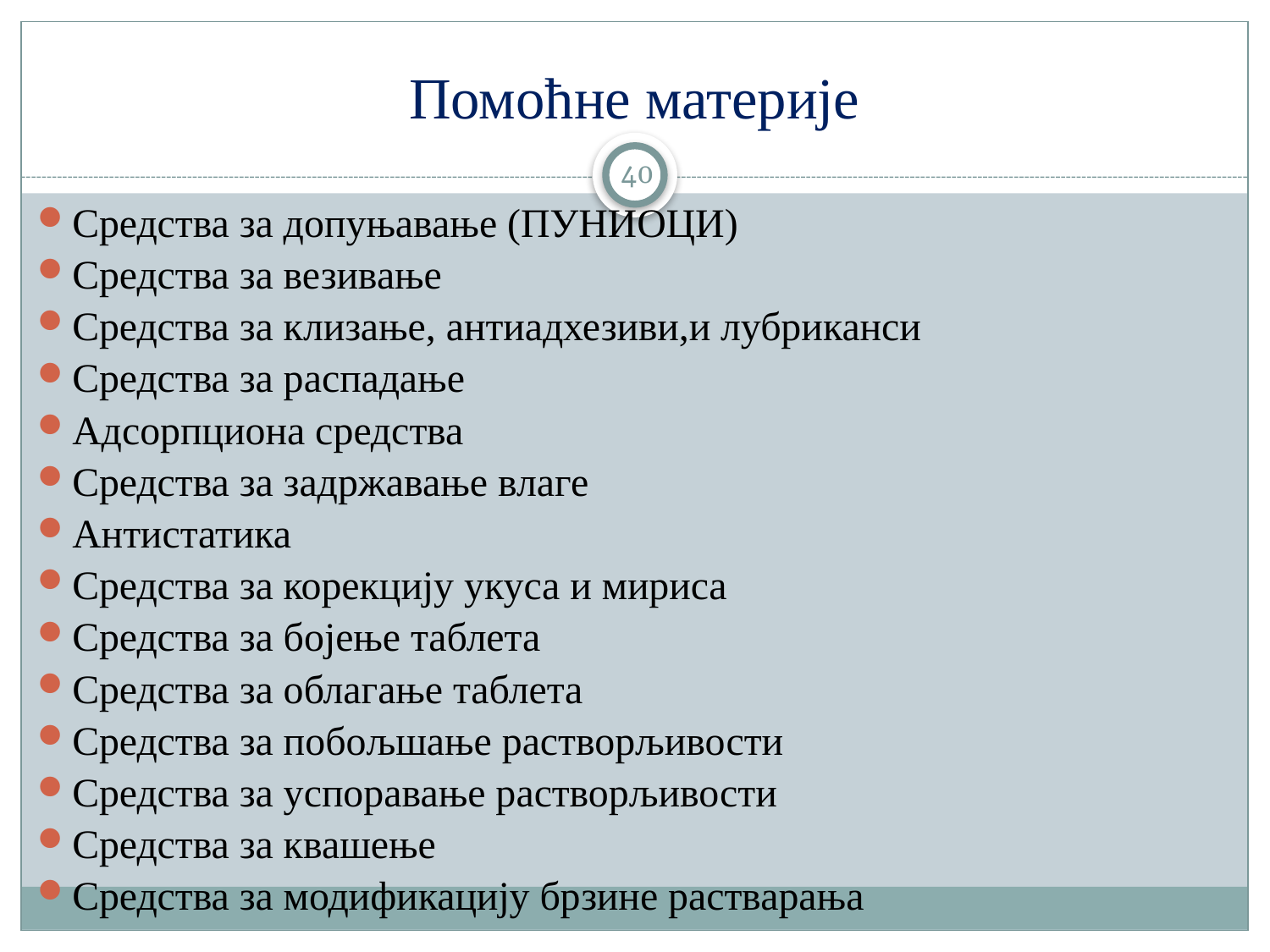

# Помоћне материје
40
Средства за допуњавање (ПУНИОЦИ)
Средства за везивање
Средства за клизање, антиадхезиви,и лубриканси
Средства за распадање
Адсорпциона средства
Средства за задржавање влаге
Антистатика
Средства за корекцију укуса и мириса
Средства за бојење таблета
Средства за облагање таблета
Средства за побољшање растворљивости
Средства за успоравање растворљивости
Средства за квашење
Средства за модификацију брзине растварања